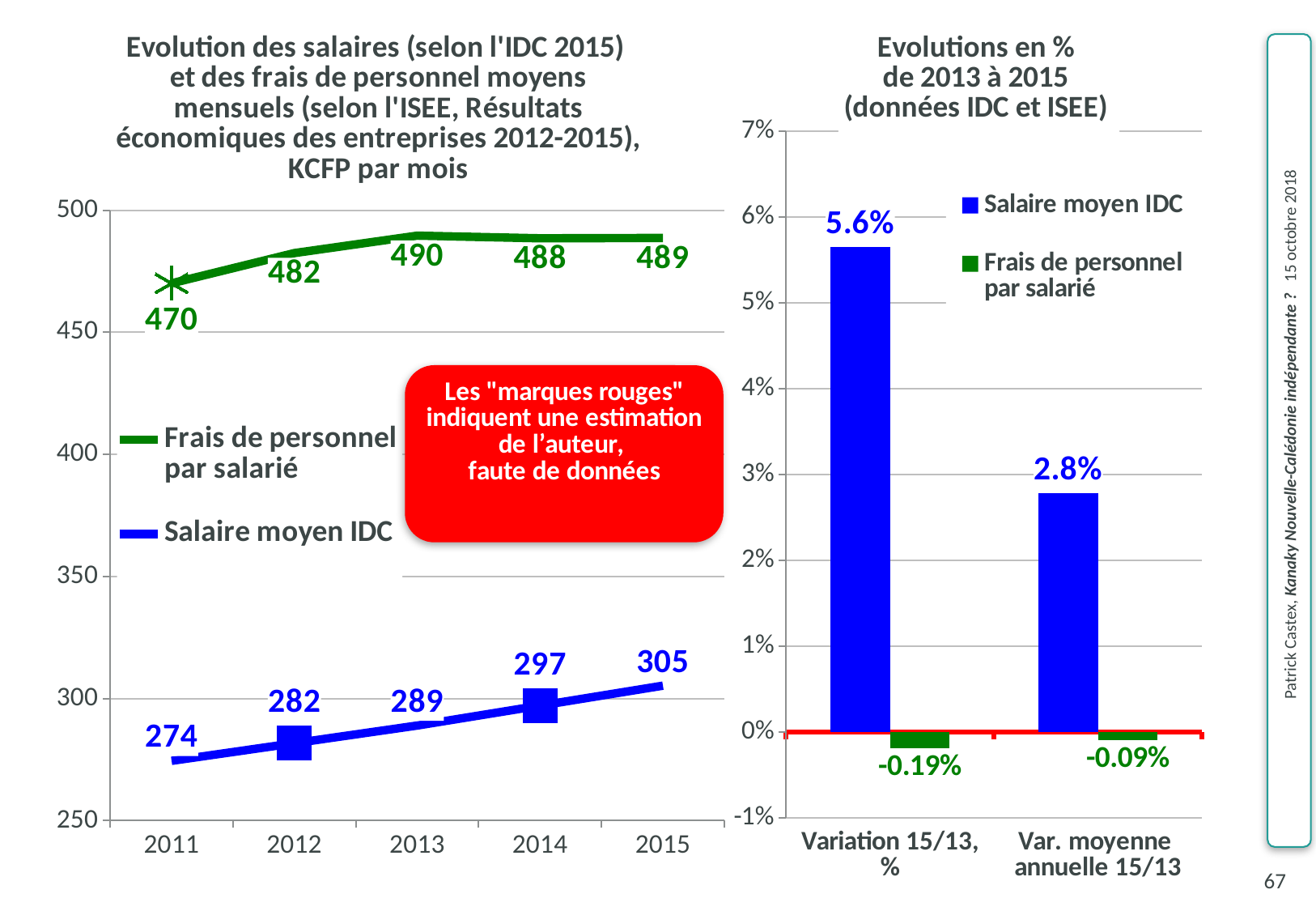

### Chart: Evolutions en %
de 2013 à 2015
(données IDC et ISEE)

| Category | Salaire moyen IDC  | Frais de personnel par salarié |
|---|---|---|
| Variation 15/13, % | 0.0564803599238621 | -0.00189005975442757 |
| Var. moyenne  annuelle 15/13 | 0.0278523045281662 | -0.000945476840441661 |

[unsupported chart]